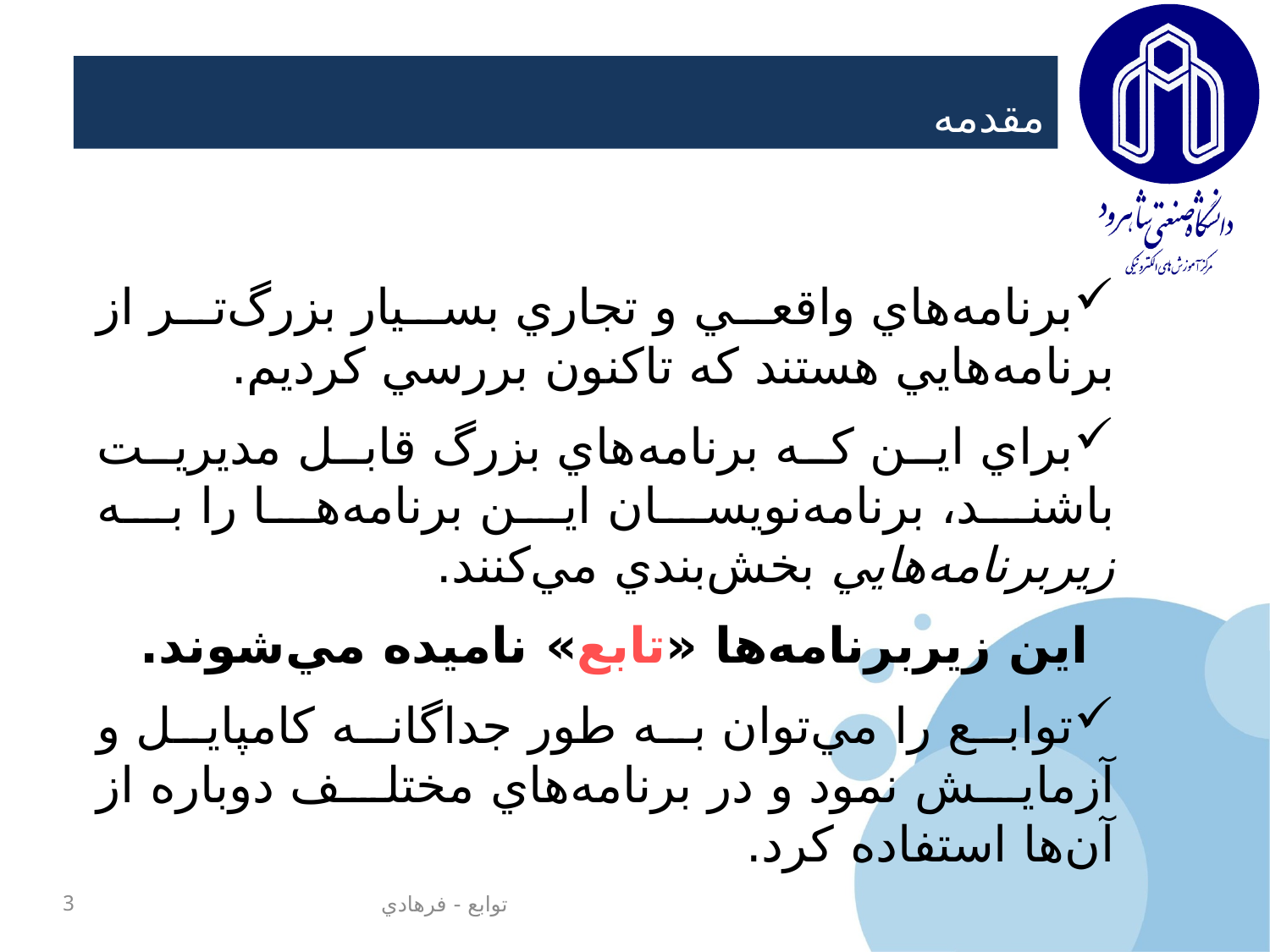

# مقدمه
برنامه‌هاي واقعي و تجاري بسيار بزرگ‌تر از برنامه‌هايي هستند که تاکنون بررسي کرديم.
براي اين که برنامه‌هاي بزرگ قابل مديريت باشند، برنامه‌نويسان اين برنامه‌ها را به زيربرنامه‌هايي بخش‌بندي مي‌کنند.
اين زيربرنامه‌ها «تابع» ناميده مي‌شوند.
توابع را مي‌توان به طور جداگانه کامپايل و آزمايش نمود و در برنامه‌هاي مختلف دوباره از آن‌ها استفاده کرد.
3
توابع - فرهادي